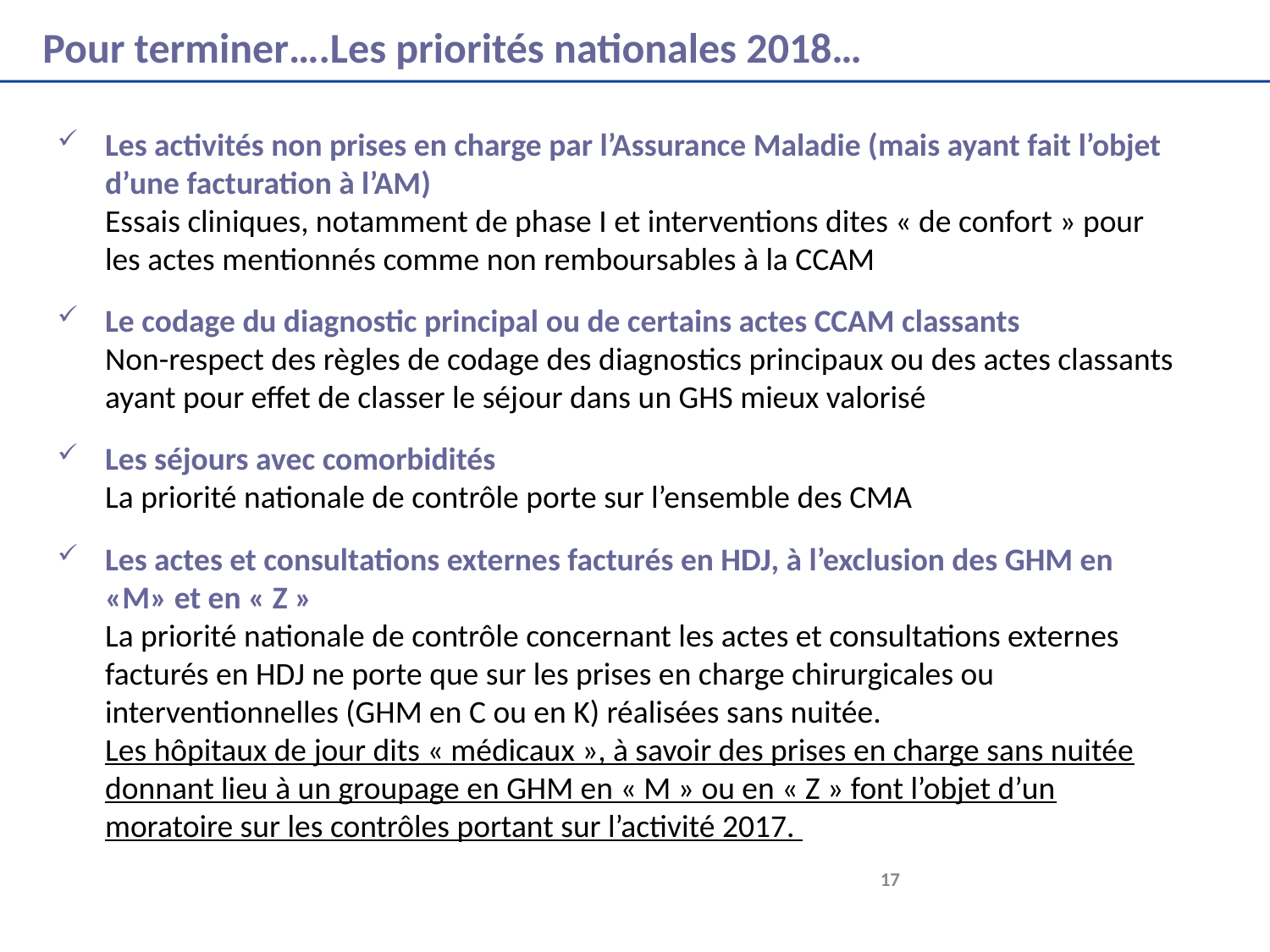

# Pour terminer….Les priorités nationales 2018…
Les activités non prises en charge par l’Assurance Maladie (mais ayant fait l’objet d’une facturation à l’AM) 
Essais cliniques, notamment de phase I et interventions dites « de confort » pour les actes mentionnés comme non remboursables à la CCAM
Le codage du diagnostic principal ou de certains actes CCAM classants 
Non-respect des règles de codage des diagnostics principaux ou des actes classants ayant pour effet de classer le séjour dans un GHS mieux valorisé
Les séjours avec comorbidités 
La priorité nationale de contrôle porte sur l’ensemble des CMA
Les actes et consultations externes facturés en HDJ, à l’exclusion des GHM en «M» et en « Z » 
La priorité nationale de contrôle concernant les actes et consultations externes facturés en HDJ ne porte que sur les prises en charge chirurgicales ou interventionnelles (GHM en C ou en K) réalisées sans nuitée.
Les hôpitaux de jour dits « médicaux », à savoir des prises en charge sans nuitée donnant lieu à un groupage en GHM en « M » ou en « Z » font l’objet d’un moratoire sur les contrôles portant sur l’activité 2017.

	17